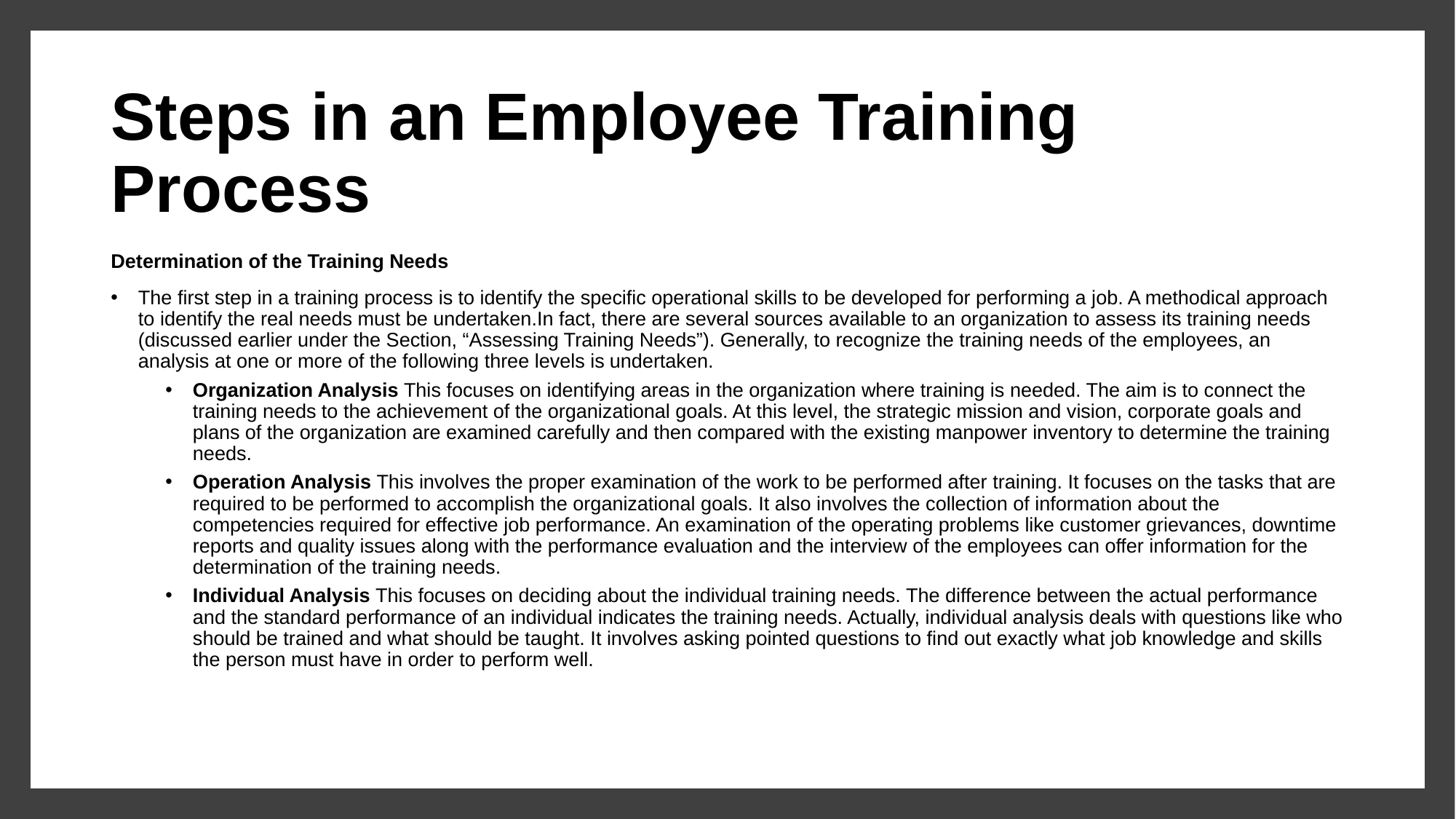

# Steps in an Employee Training Process
Determination of the Training Needs
The first step in a training process is to identify the specific operational skills to be developed for performing a job. A methodical approach to identify the real needs must be undertaken.In fact, there are several sources available to an organization to assess its training needs (discussed earlier under the Section, “Assessing Training Needs”). Generally, to recognize the training needs of the employees, an analysis at one or more of the following three levels is undertaken.
Organization Analysis This focuses on identifying areas in the organization where training is needed. The aim is to connect the training needs to the achievement of the organizational goals. At this level, the strategic mission and vision, corporate goals and plans of the organization are examined carefully and then compared with the existing manpower inventory to determine the training needs.
Operation Analysis This involves the proper examination of the work to be performed after training. It focuses on the tasks that are required to be performed to accomplish the organizational goals. It also involves the collection of information about the competencies required for effective job performance. An examination of the operating problems like customer grievances, downtime reports and quality issues along with the performance evaluation and the interview of the employees can offer information for the determination of the training needs.
Individual Analysis This focuses on deciding about the individual training needs. The difference between the actual performance and the standard performance of an individual indicates the training needs. Actually, individual analysis deals with questions like who should be trained and what should be taught. It involves asking pointed questions to find out exactly what job knowledge and skills the person must have in order to perform well.